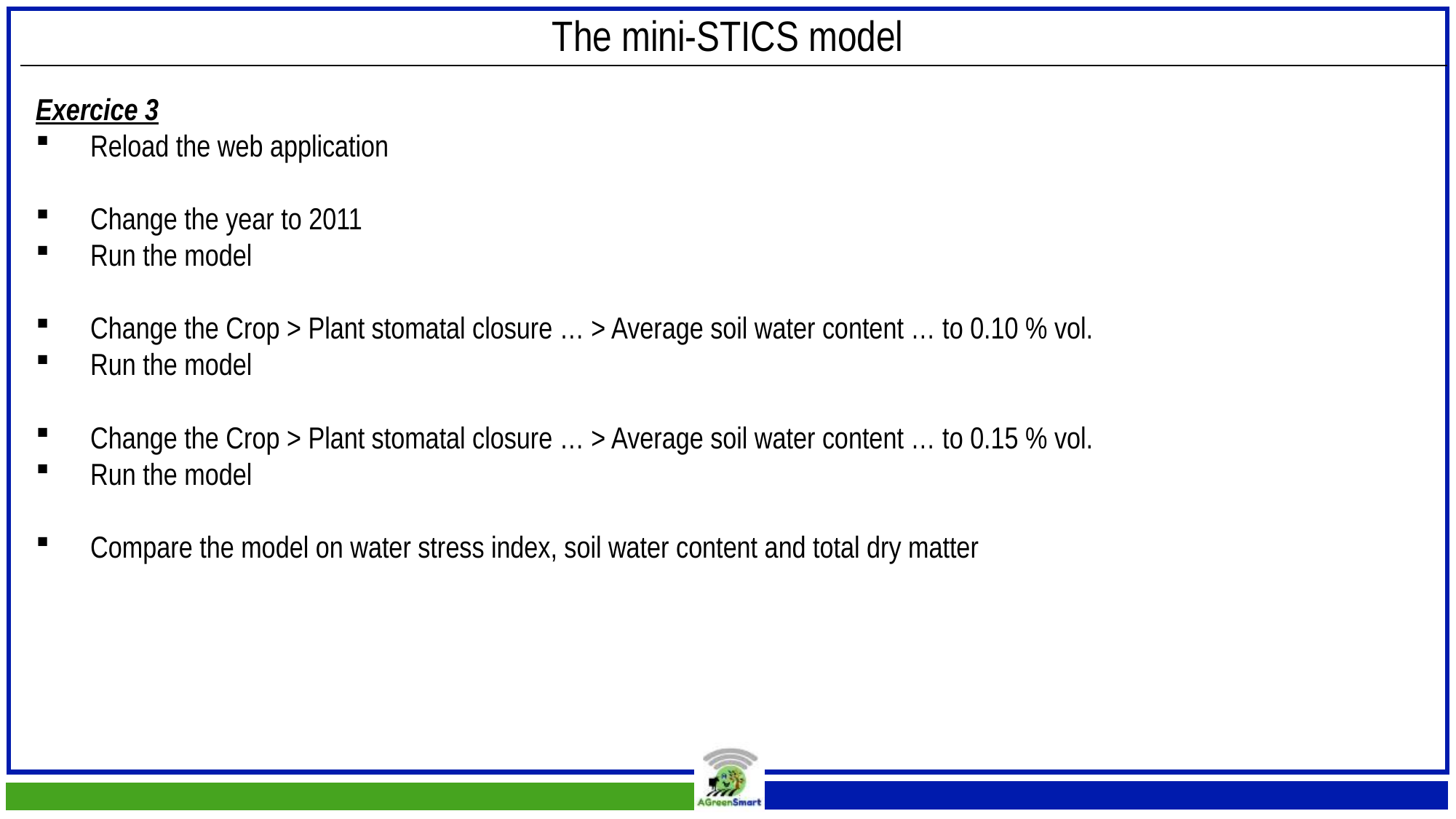

The mini-STICS model
Exercice 3
Reload the web application

Change the year to 2011
Run the model

Change the Crop > Plant stomatal closure … > Average soil water content … to 0.10 % vol.
Run the model

Change the Crop > Plant stomatal closure … > Average soil water content … to 0.15 % vol.
Run the model

Compare the model on water stress index, soil water content and total dry matter